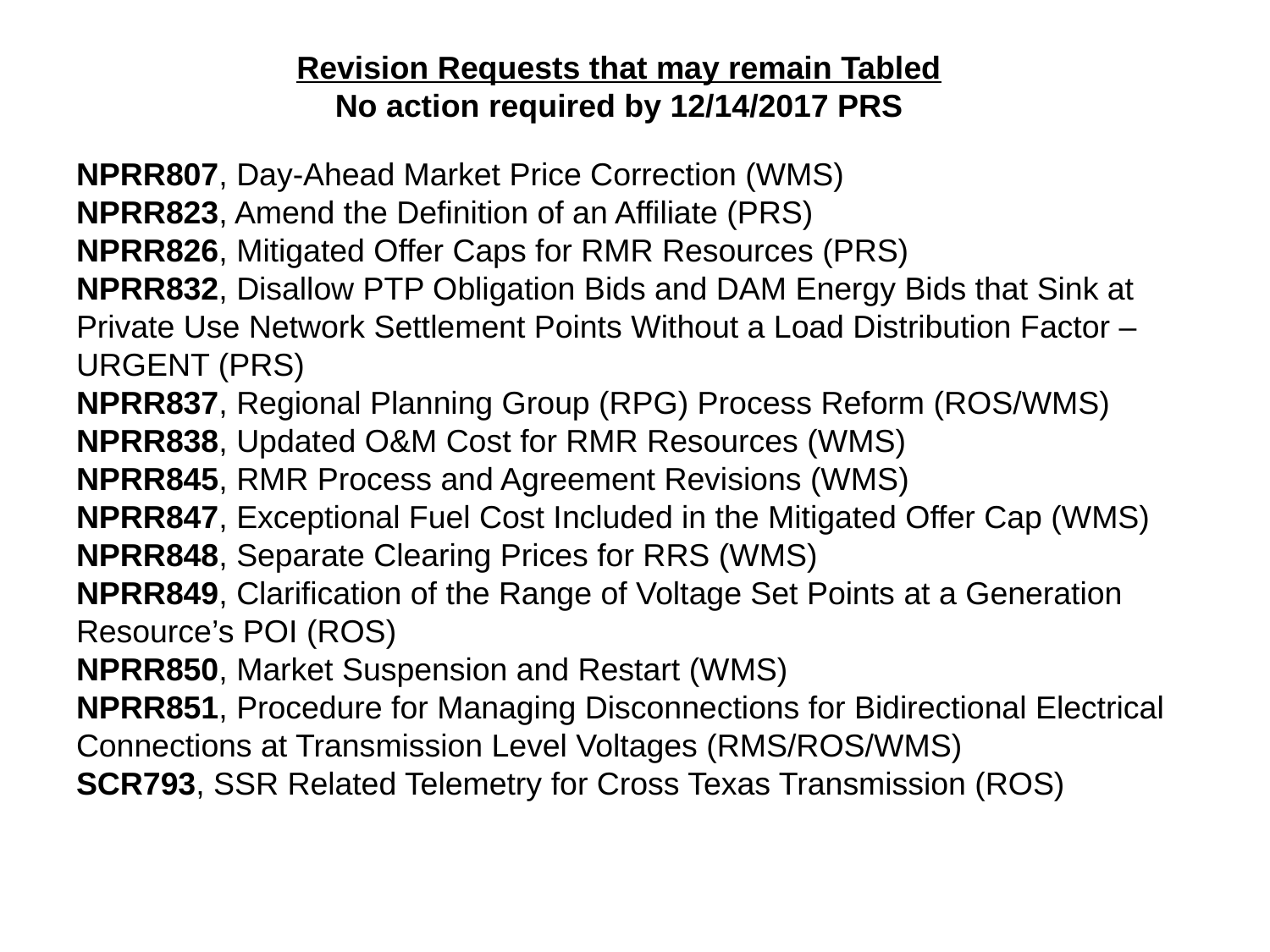

# Revision Requests that may remain Tabled No action required by 12/14/2017 PRS

NPRR807, Day-Ahead Market Price Correction (WMS)
NPRR823, Amend the Definition of an Affiliate (PRS)
NPRR826, Mitigated Offer Caps for RMR Resources (PRS)
NPRR832, Disallow PTP Obligation Bids and DAM Energy Bids that Sink at Private Use Network Settlement Points Without a Load Distribution Factor – URGENT (PRS)
NPRR837, Regional Planning Group (RPG) Process Reform (ROS/WMS)
NPRR838, Updated O&M Cost for RMR Resources (WMS)
NPRR845, RMR Process and Agreement Revisions (WMS)
NPRR847, Exceptional Fuel Cost Included in the Mitigated Offer Cap (WMS)
NPRR848, Separate Clearing Prices for RRS (WMS)
NPRR849, Clarification of the Range of Voltage Set Points at a Generation Resource’s POI (ROS)
NPRR850, Market Suspension and Restart (WMS)
NPRR851, Procedure for Managing Disconnections for Bidirectional Electrical Connections at Transmission Level Voltages (RMS/ROS/WMS)
SCR793, SSR Related Telemetry for Cross Texas Transmission (ROS)